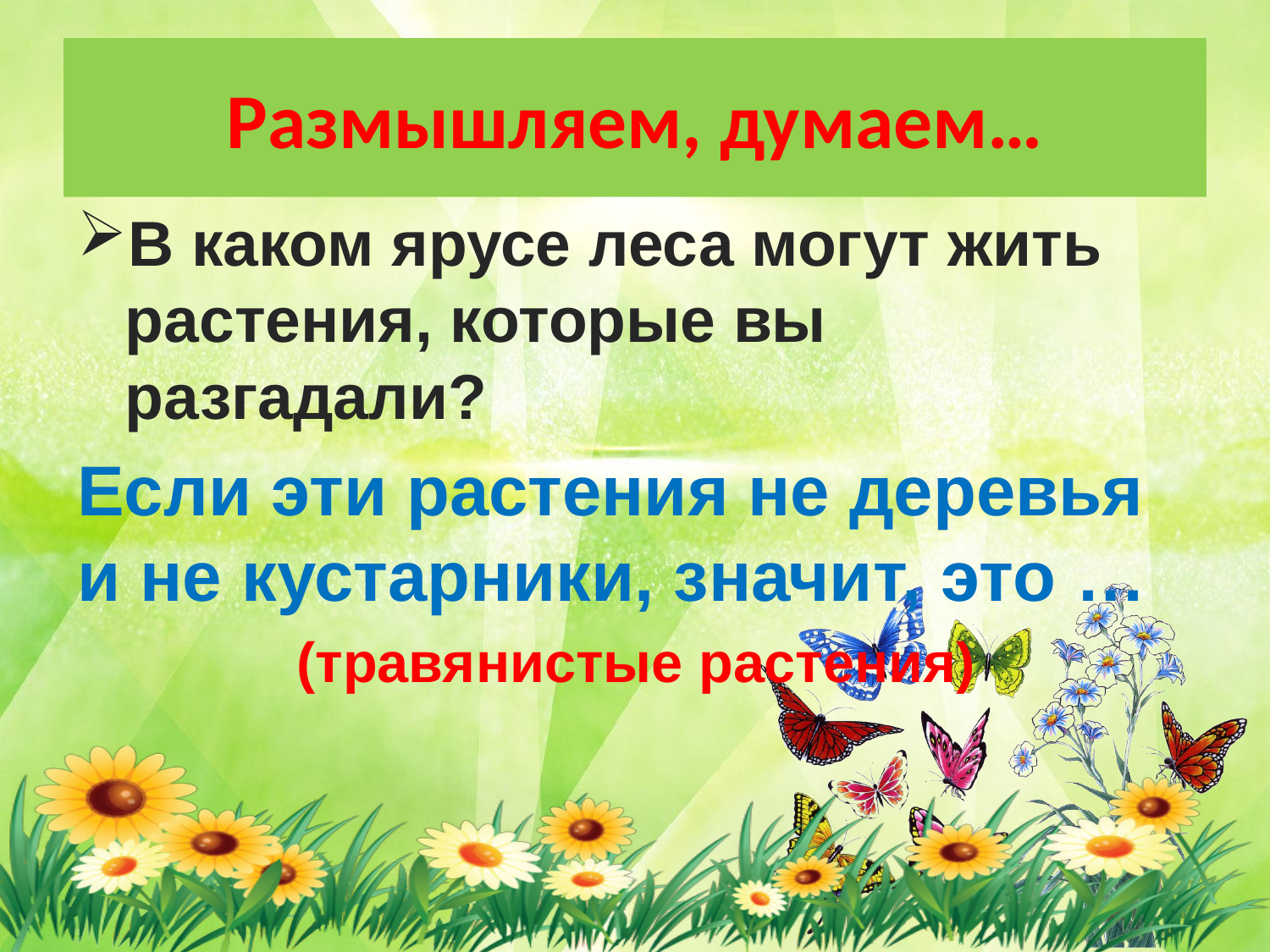

# Размышляем, думаем…
В каком ярусе леса могут жить растения, которые вы разгадали?
Если эти растения не деревья и не кустарники, значит, это …
(травянистые растения)